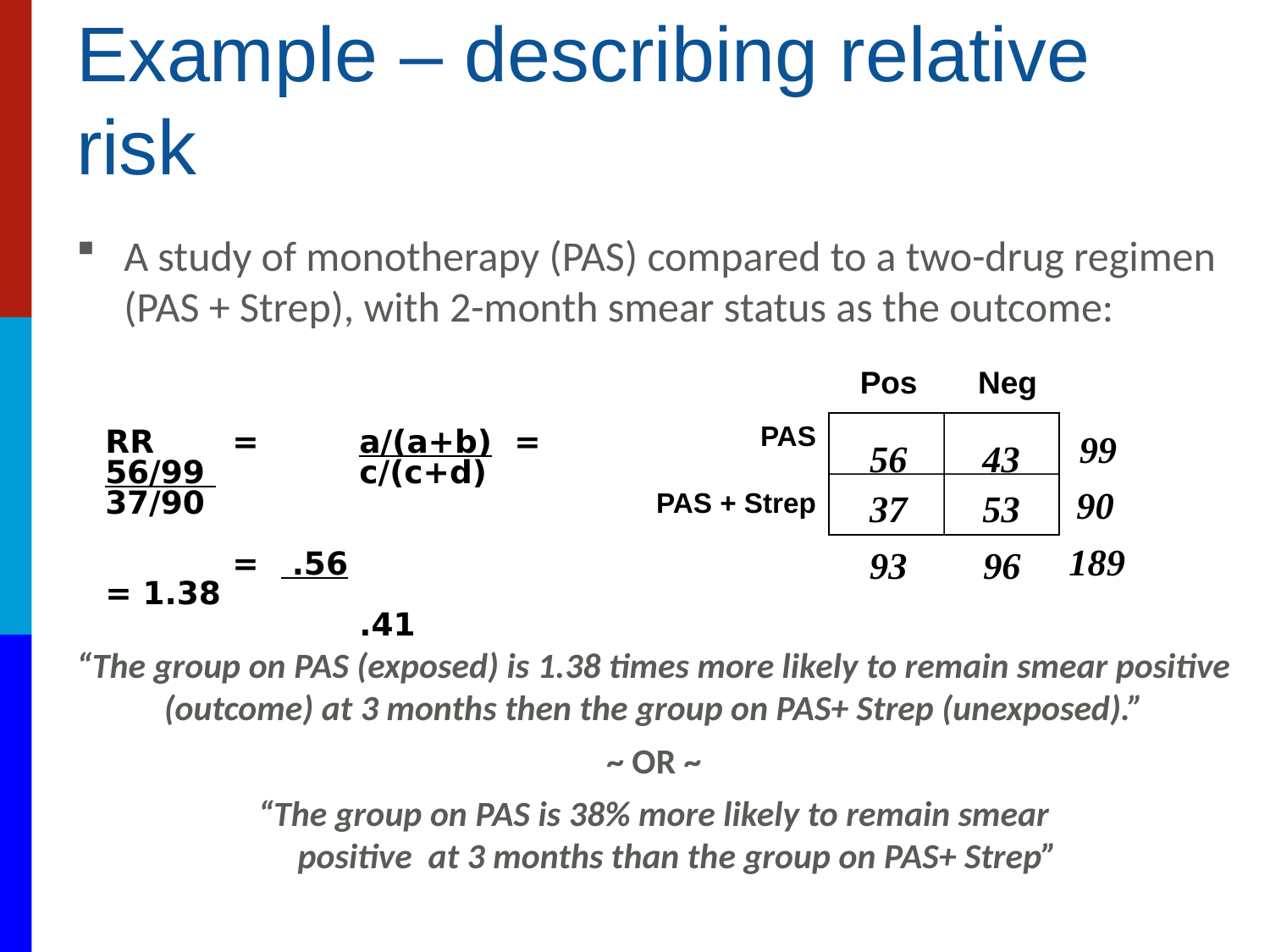

# Example – describing relative risk
A study of monotherapy (PAS) compared to a two-drug regimen (PAS + Strep), with 2-month smear status as the outcome:

“The group on PAS (exposed) is 1.38 times more likely to remain smear positive (outcome) at 3 months then the group on PAS+ Strep (unexposed).”
~ OR ~
 “The group on PAS is 38% more likely to remain smear
positive  at 3 months than the group on PAS+ Strep”
Pos       Neg
56
43
PAS

PAS + Strep

99
RR	=	a/(a+b)  =   56/99 		c/(c+d)        37/90

	=   .56			= 1.38
		.41
90
37
53
       189
93        96